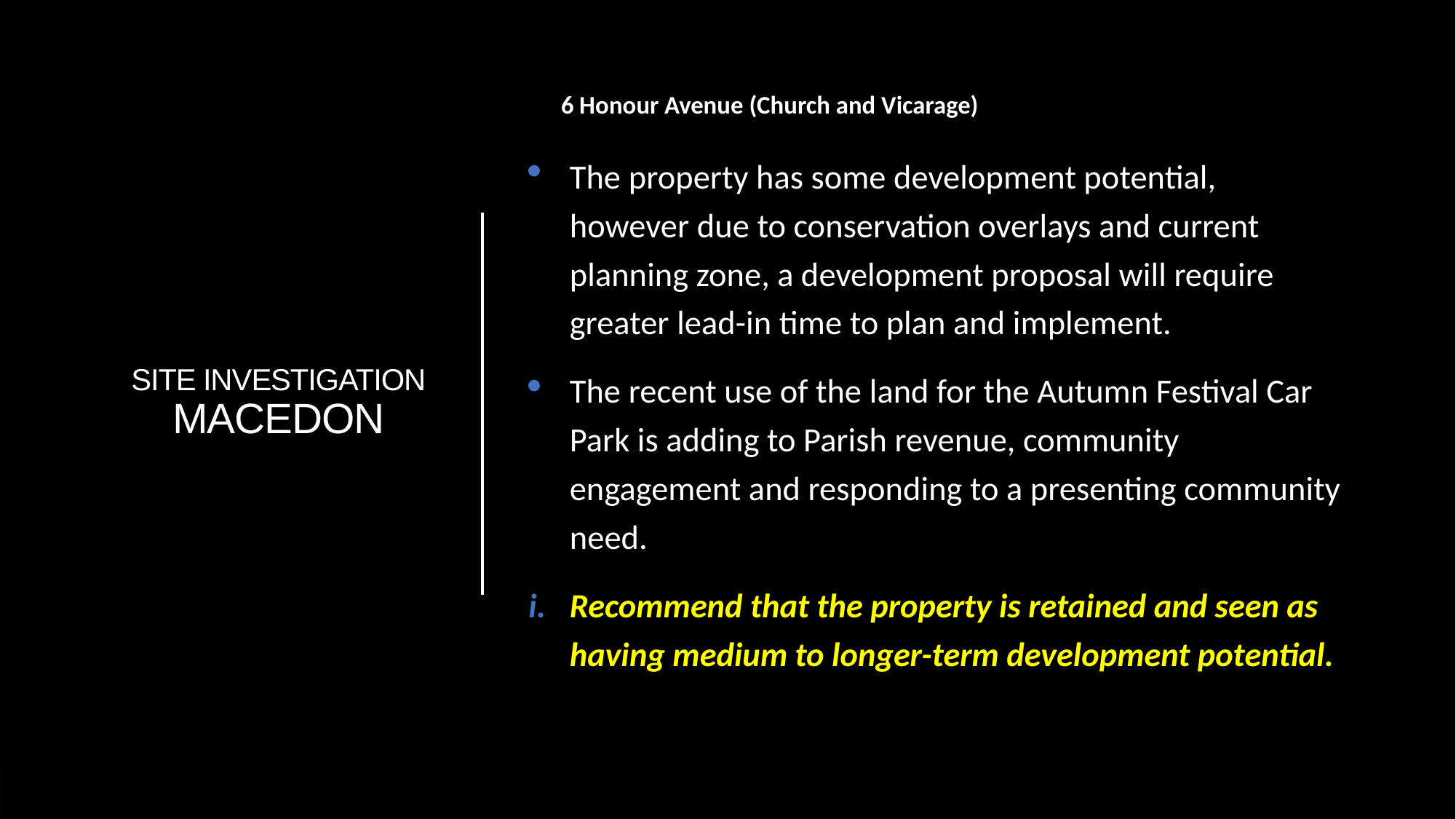

# SITE INVESTIGATION MACEDON
6 Honour Avenue (Church and Vicarage)
The property has some development potential, however due to conservation overlays and current planning zone, a development proposal will require greater lead-in time to plan and implement.
The recent use of the land for the Autumn Festival Car Park is adding to Parish revenue, community engagement and responding to a presenting community need.
Recommend that the property is retained and seen as having medium to longer-term development potential.